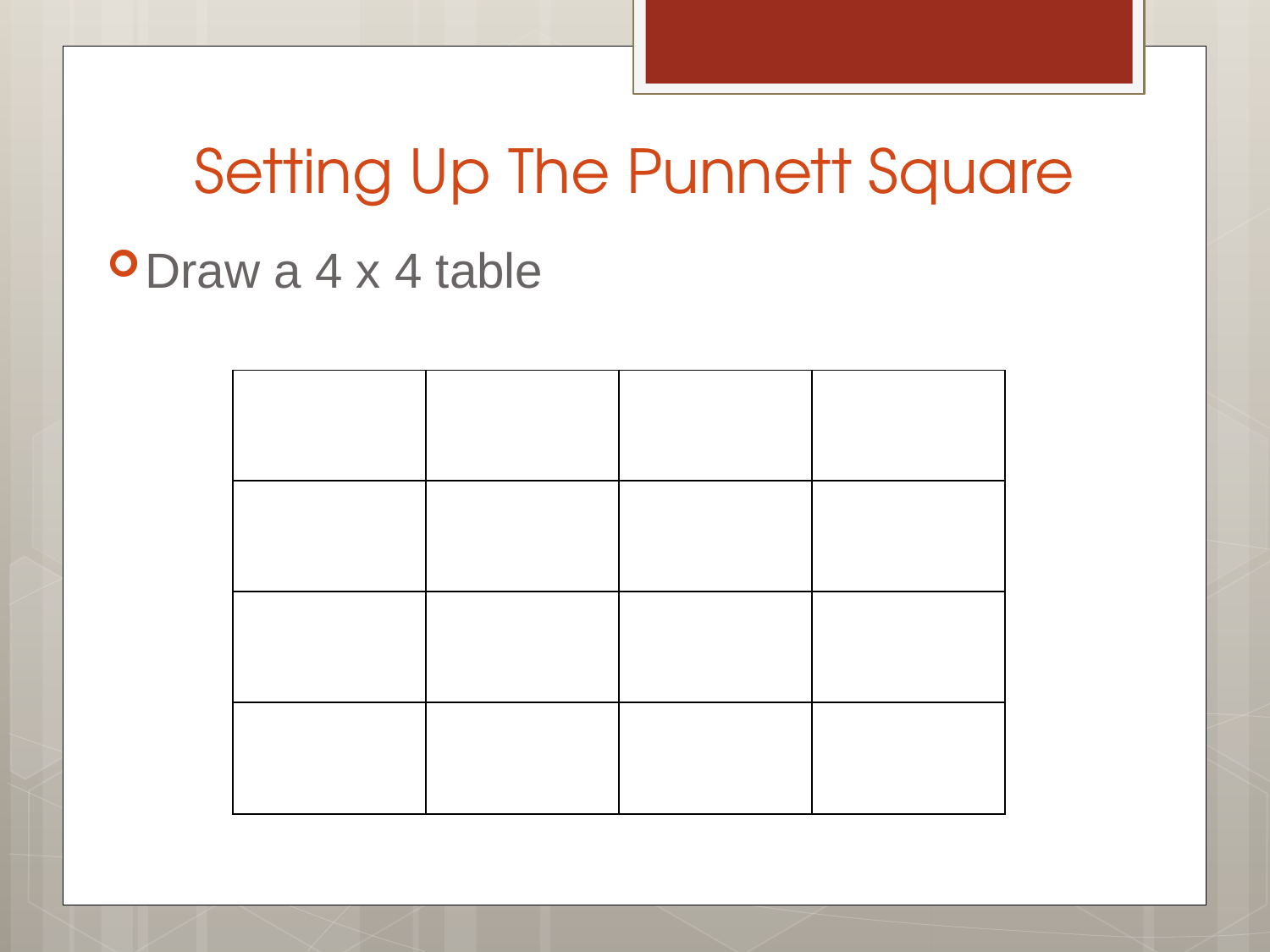

# Setting Up The Punnett Square
Draw a 4 x 4 table
|  |  |  |  |
| --- | --- | --- | --- |
|  |  |  |  |
|  |  |  |  |
|  |  |  |  |